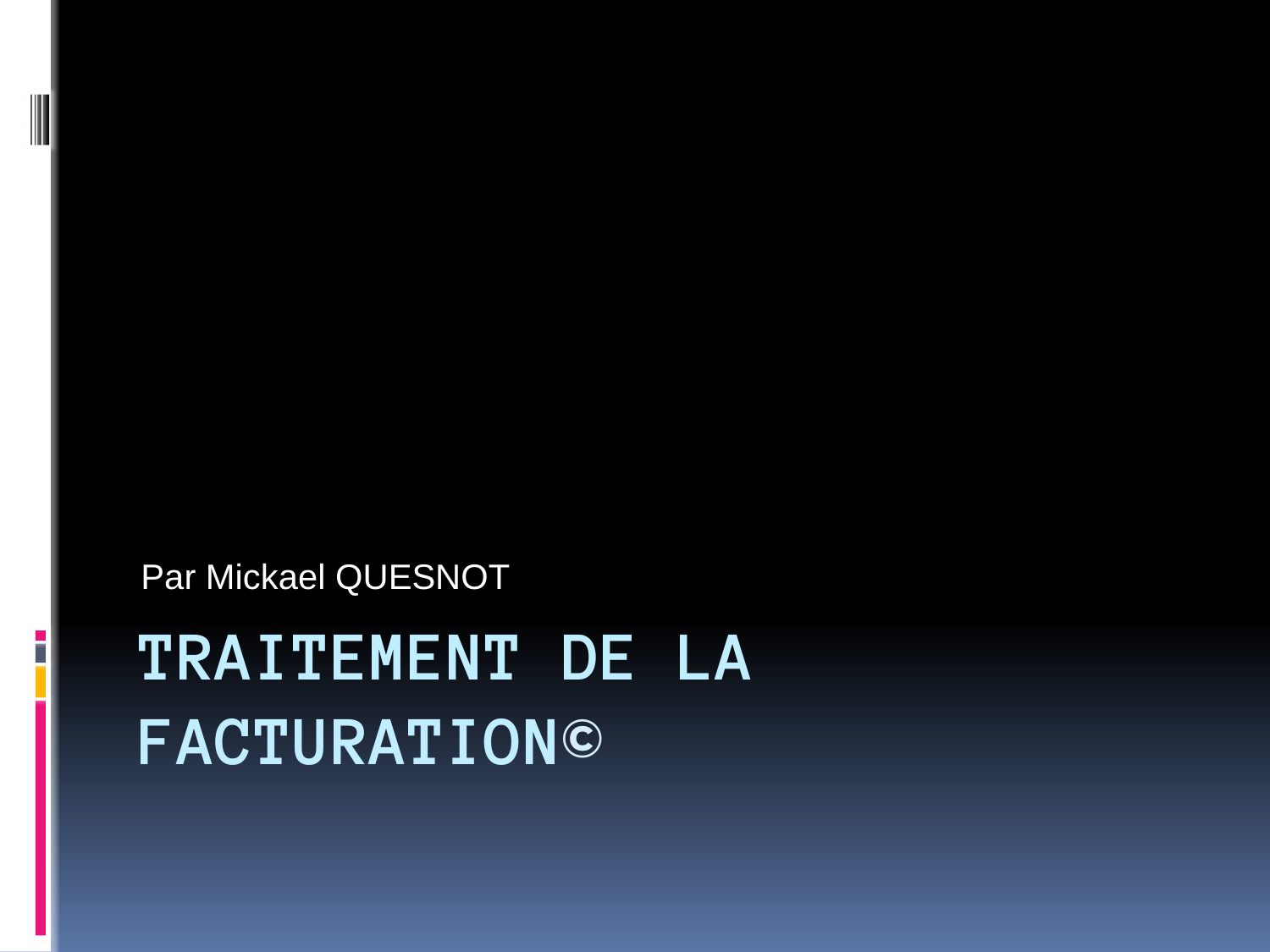

Par Mickael QUESNOT
# Traitement de la facturation©